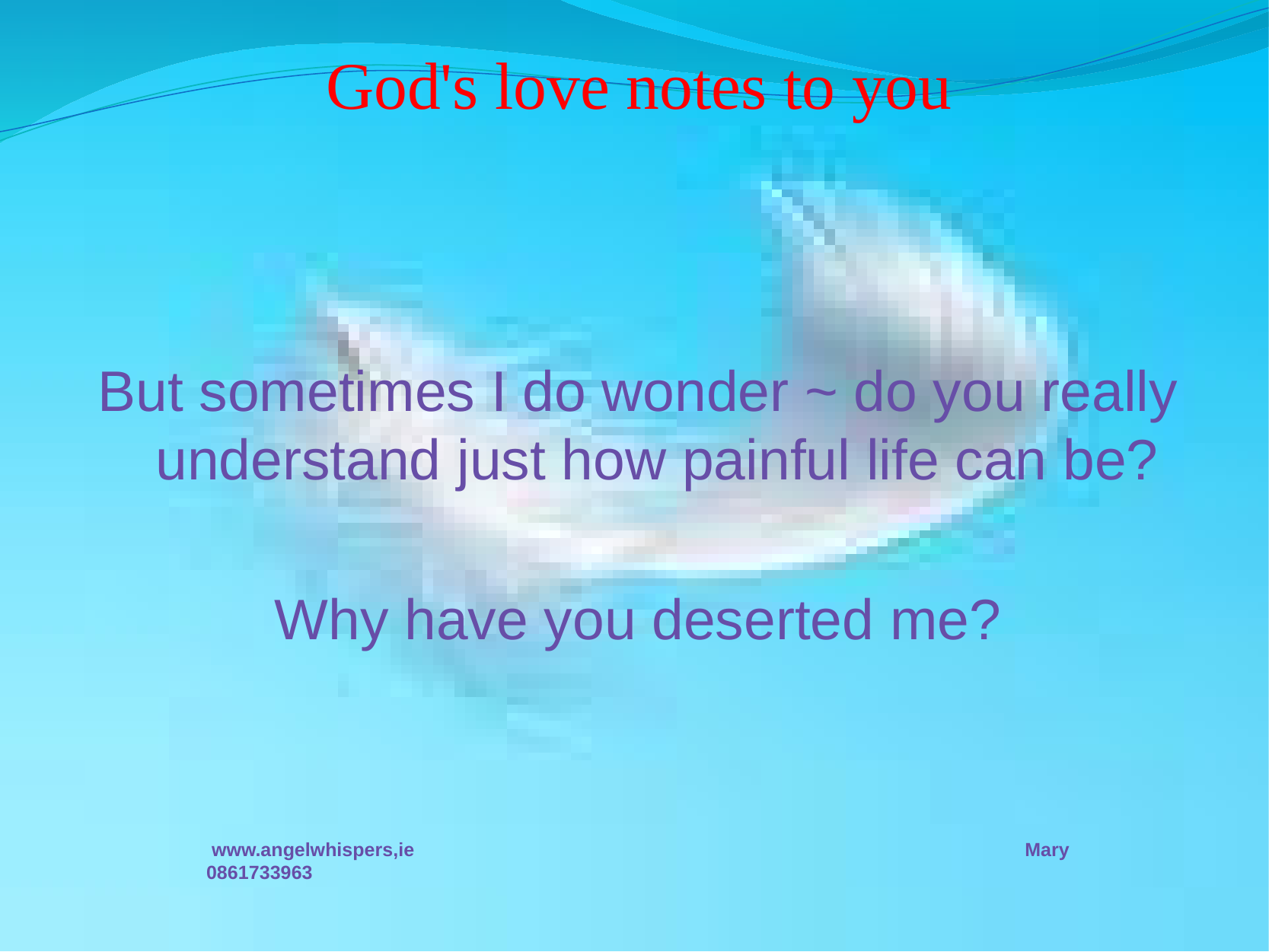

# God's love notes to you

But sometimes I do wonder ~ do you really understand just how painful life can be?

Why have you deserted me?

 www.angelwhispers,ie                                                                                                                   Mary 0861733963